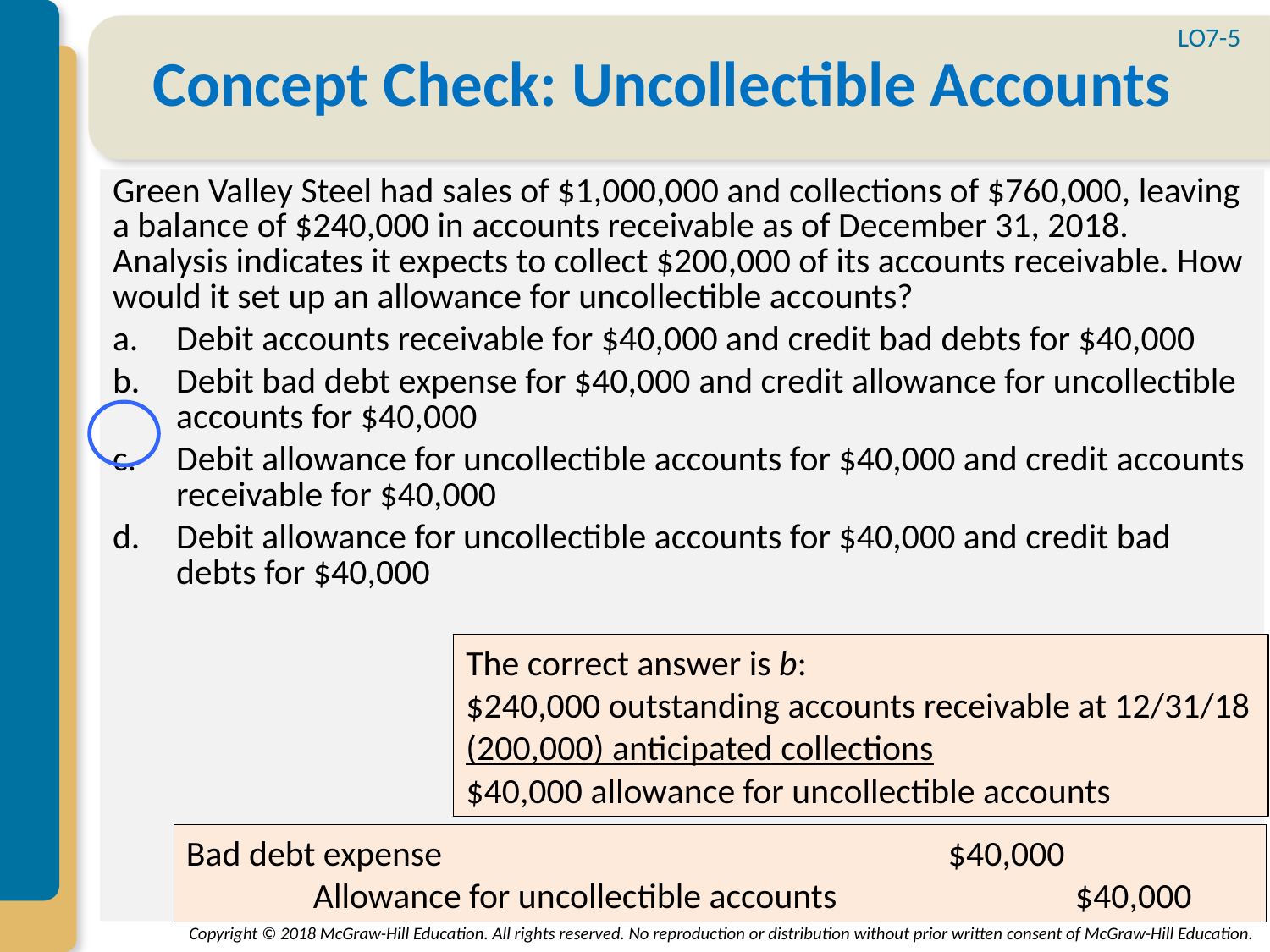

LO7-5
# Concept Check: Uncollectible Accounts
Green Valley Steel had sales of $1,000,000 and collections of $760,000, leaving a balance of $240,000 in accounts receivable as of December 31, 2018. Analysis indicates it expects to collect $200,000 of its accounts receivable. How would it set up an allowance for uncollectible accounts?
Debit accounts receivable for $40,000 and credit bad debts for $40,000
Debit bad debt expense for $40,000 and credit allowance for uncollectible accounts for $40,000
Debit allowance for uncollectible accounts for $40,000 and credit accounts receivable for $40,000
Debit allowance for uncollectible accounts for $40,000 and credit bad debts for $40,000

The correct answer is b:
$240,000 outstanding accounts receivable at 12/31/18
(200,000) anticipated collections
$40,000 allowance for uncollectible accounts
Bad debt expense				$40,000
	Allowance for uncollectible accounts		$40,000